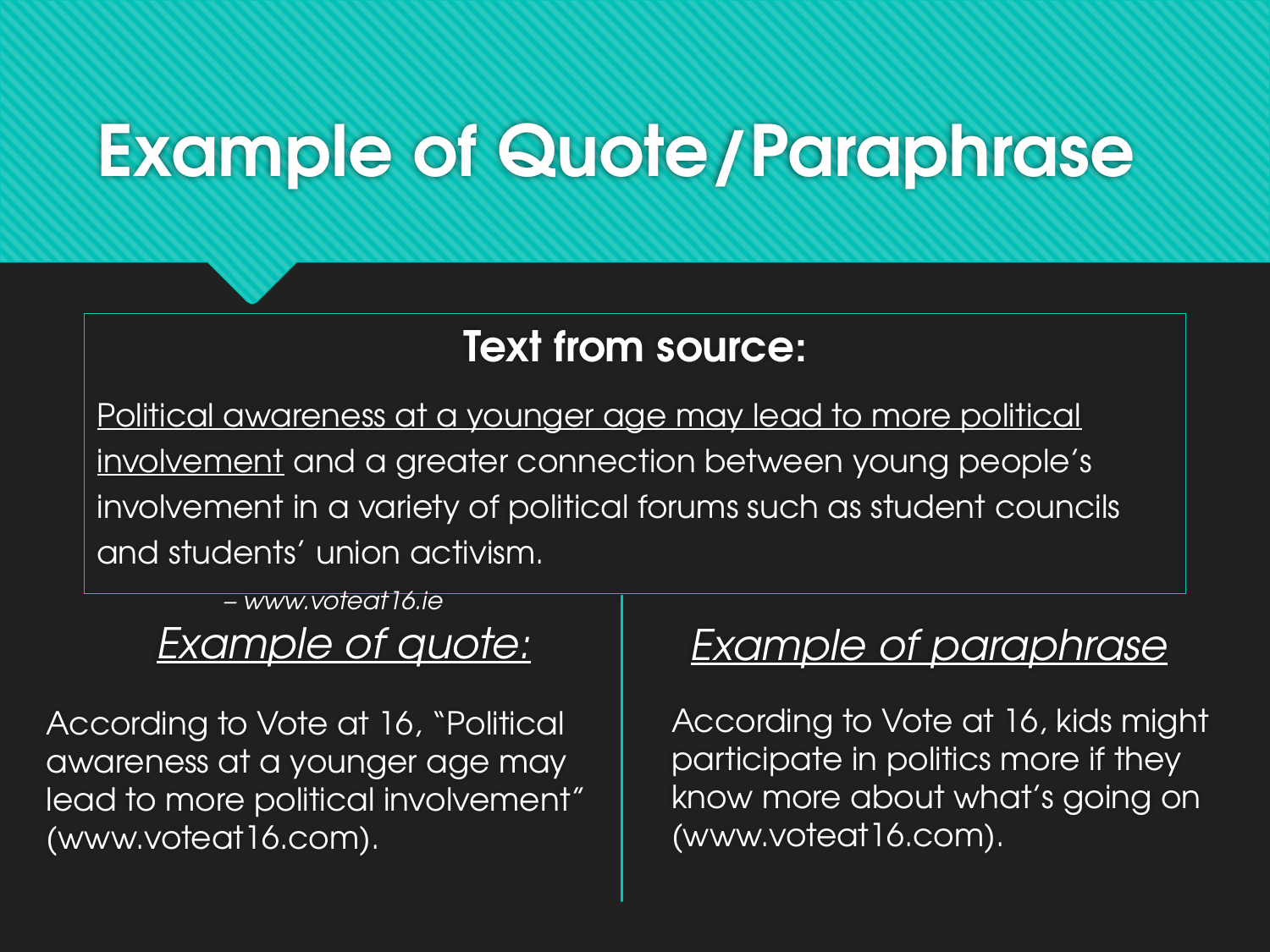

# Example of Quote/Paraphrase
Text from source:
Political awareness at a younger age may lead to more political involvement and a greater connection between young people’s involvement in a variety of political forums such as student councils and students’ union activism. 						– www.voteat16.ie

Example of quote:
Example of paraphrase
According to Vote at 16, kids might participate in politics more if they know more about what’s going on (www.voteat16.com).
According to Vote at 16, “Political awareness at a younger age may lead to more political involvement” (www.voteat16.com).